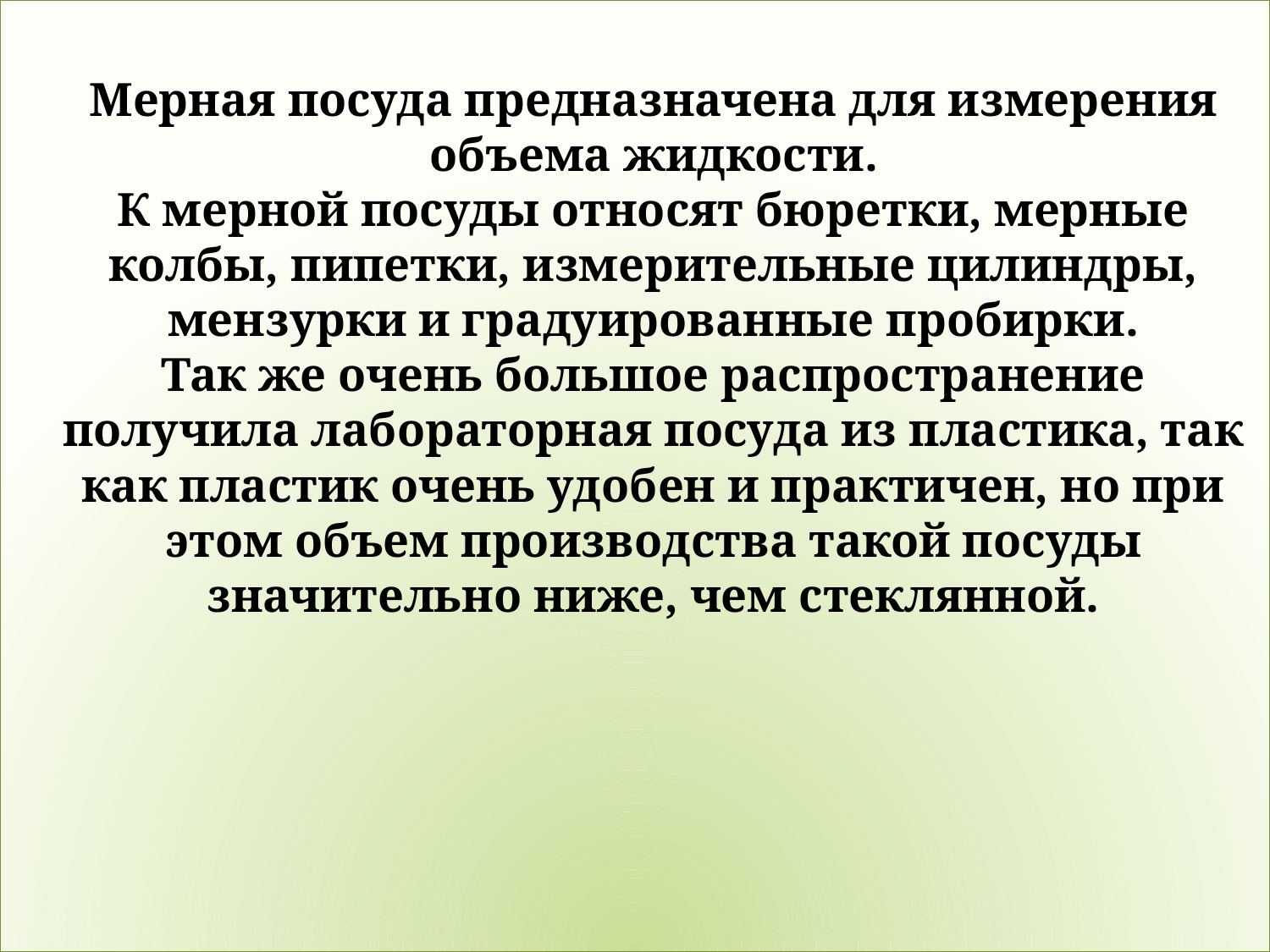

Мерная посуда предназначена для измерения объема жидкости.
К мерной посуды относят бюретки, мерные колбы, пипетки, измерительные цилиндры, мензурки и градуированные пробирки.
Так же очень большое распространение получила лабораторная посуда из пластика, так как пластик очень удобен и практичен, но при этом объем производства такой посуды значительно ниже, чем стеклянной.